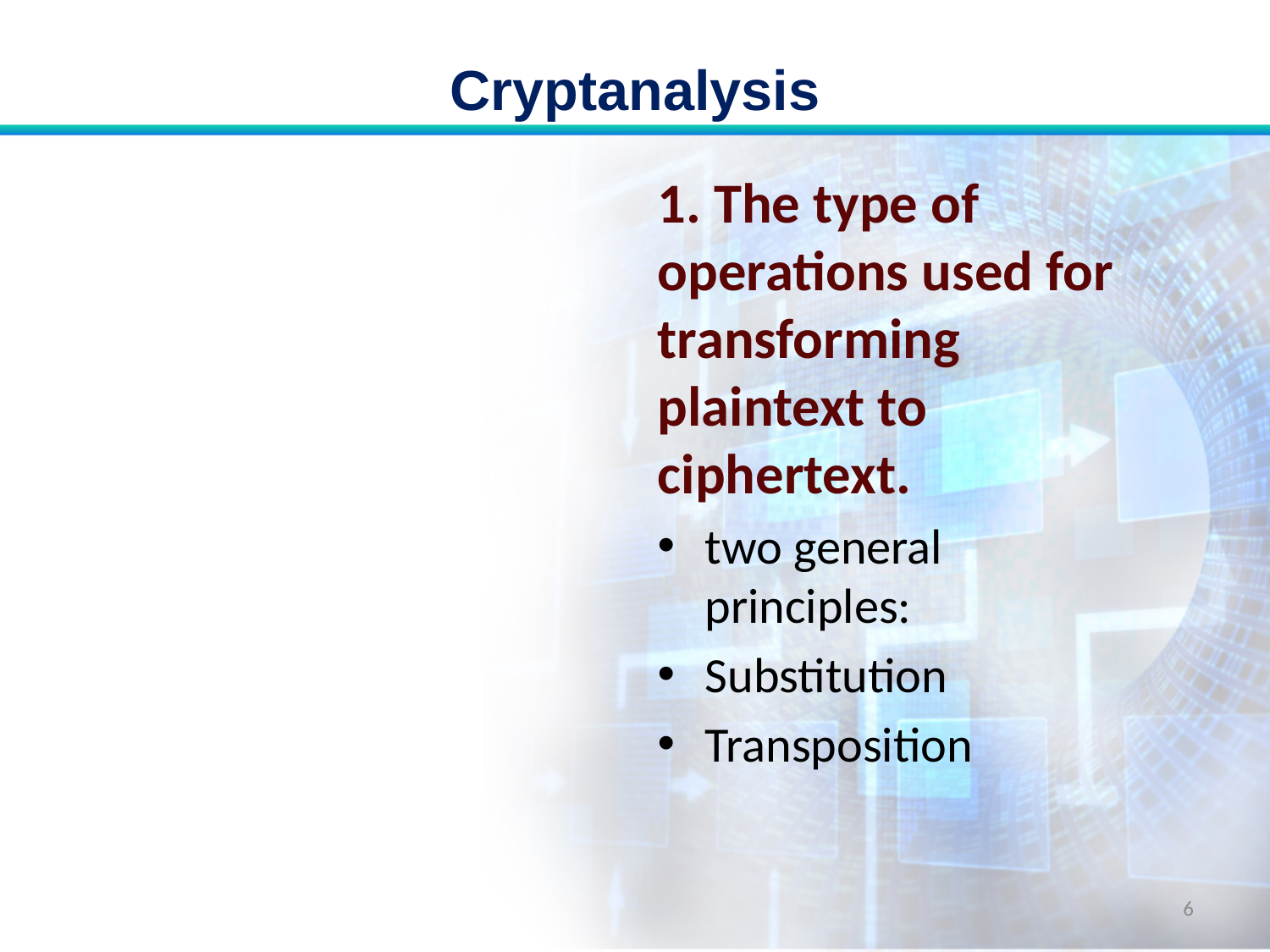

# Cryptanalysis
1. The type of operations used for transforming plaintext to ciphertext.
two general principles:
Substitution
Transposition

6